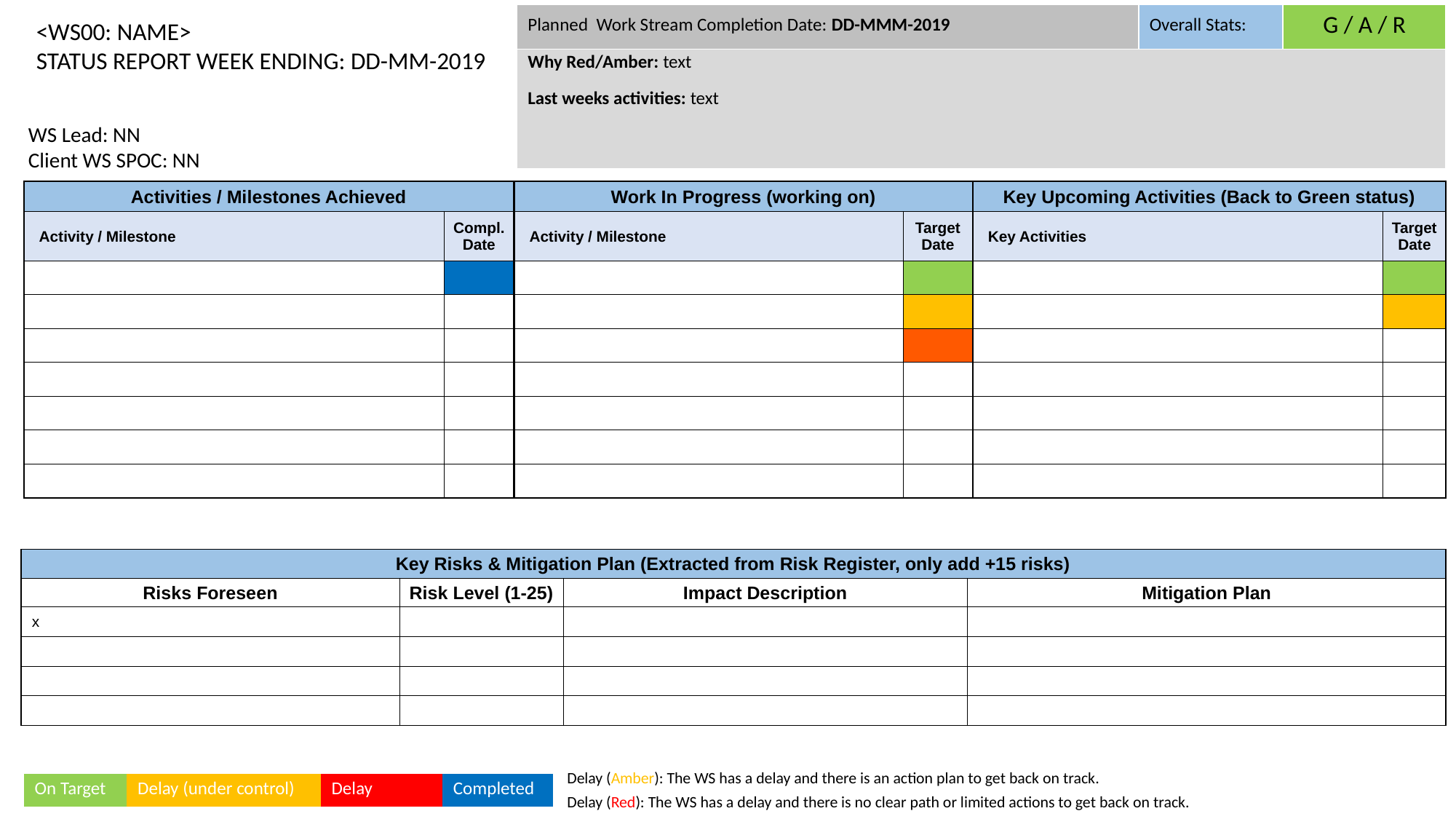

| Planned Work Stream Completion Date: DD-MMM-2019 | Overall Stats: | G / A / R |
| --- | --- | --- |
| Why Red/Amber: text Last weeks activities: text |  |  |
<WS00: name>
Status Report Week Ending: DD-MM-2019
WS Lead: NN
Client WS SPOC: NN
| Activities / Milestones Achieved |  | Work In Progress (working on) |  | Key Upcoming Activities (Back to Green status) |  |
| --- | --- | --- | --- | --- | --- |
| Activity / Milestone | Compl. Date | Activity / Milestone | Target Date | Key Activities | Target Date |
|  |  |  |  |  |  |
|  |  |  |  |  |  |
|  |  |  |  |  |  |
|  |  |  |  |  |  |
|  |  |  |  |  |  |
|  |  |  |  |  |  |
|  |  |  |  |  |  |
| Key Risks & Mitigation Plan (Extracted from Risk Register, only add +15 risks) |  |  |  |
| --- | --- | --- | --- |
| Risks Foreseen | Risk Level (1-25) | Impact Description | Mitigation Plan |
| x |  |  |  |
|  |  |  |  |
|  |  |  |  |
|  |  |  |  |
Delay (Amber): The WS has a delay and there is an action plan to get back on track.
Delay (Red): The WS has a delay and there is no clear path or limited actions to get back on track.
| On Target | Delay (under control) | Delay | Completed |
| --- | --- | --- | --- |